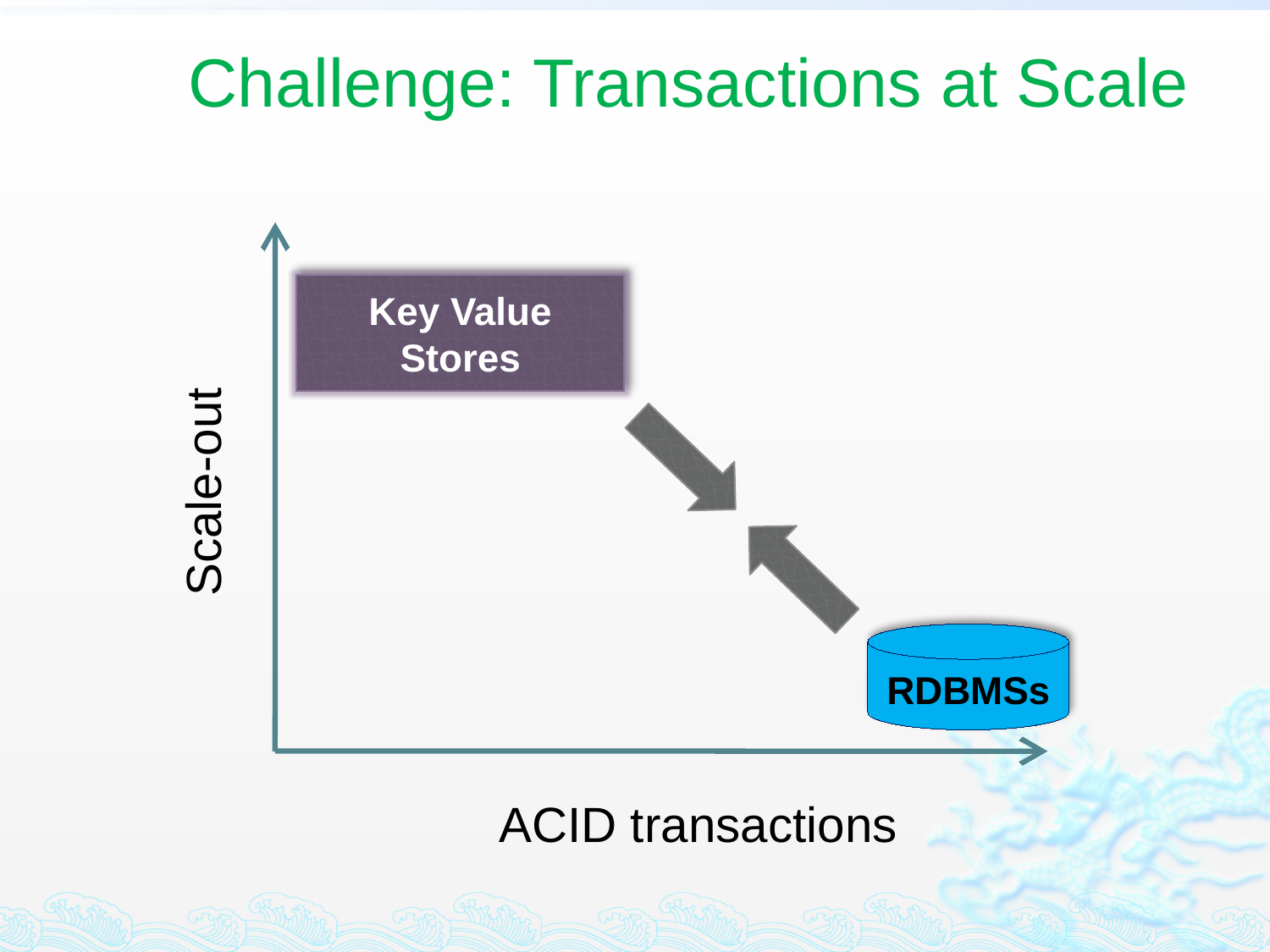

# Challenge: Transactions at Scale
Key Value Stores
Scale-out

RDBMSs
ACID transactions